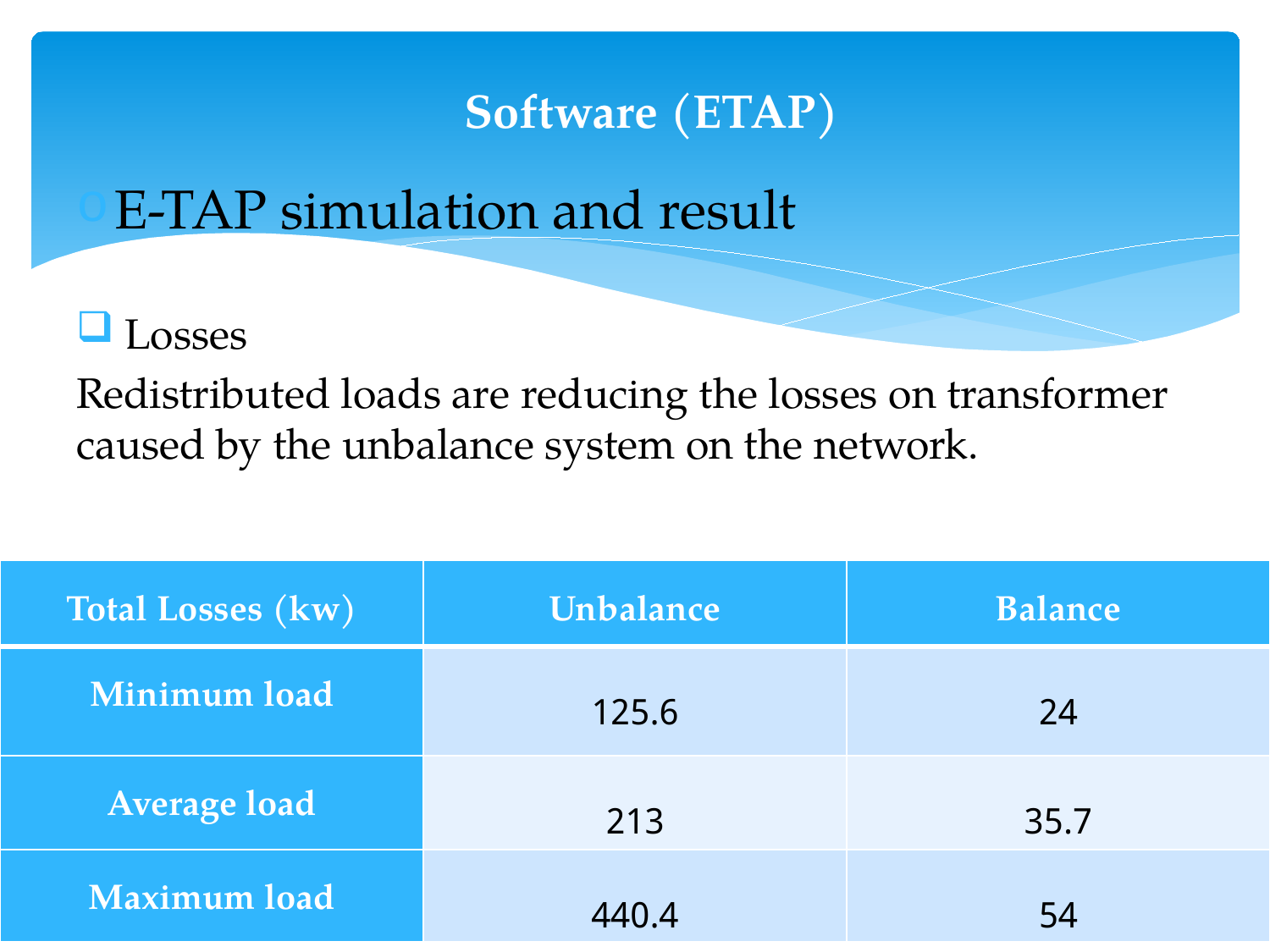

# Software (ETAP)

E-TAP simulation and result

 Losses
Redistributed loads are reducing the losses on transformer caused by the unbalance system on the network.

| Total Losses (kw) | Unbalance | Balance |
| --- | --- | --- |
| Minimum load | 125.6 | 24 |
| Average load | 213 | 35.7 |
| Maximum load | 440.4 | 54 |